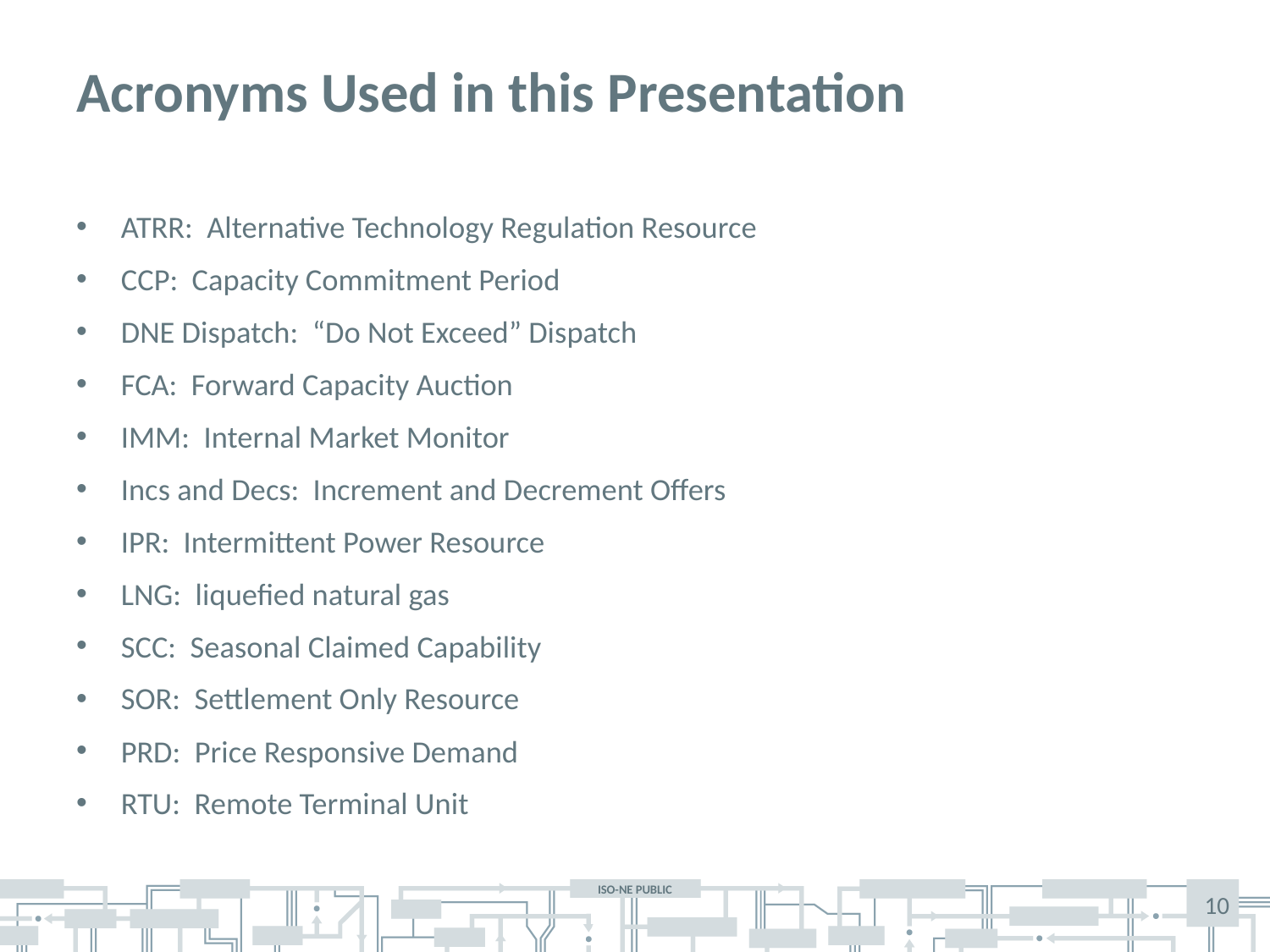

# Acronyms Used in this Presentation
ATRR:  Alternative Technology Regulation Resource
CCP:  Capacity Commitment Period
DNE Dispatch:  “Do Not Exceed” Dispatch
FCA:  Forward Capacity Auction
IMM:  Internal Market Monitor
Incs and Decs:  Increment and Decrement Offers
IPR:  Intermittent Power Resource
LNG:  liquefied natural gas
SCC:  Seasonal Claimed Capability
SOR:  Settlement Only Resource
PRD:  Price Responsive Demand
RTU:  Remote Terminal Unit
10